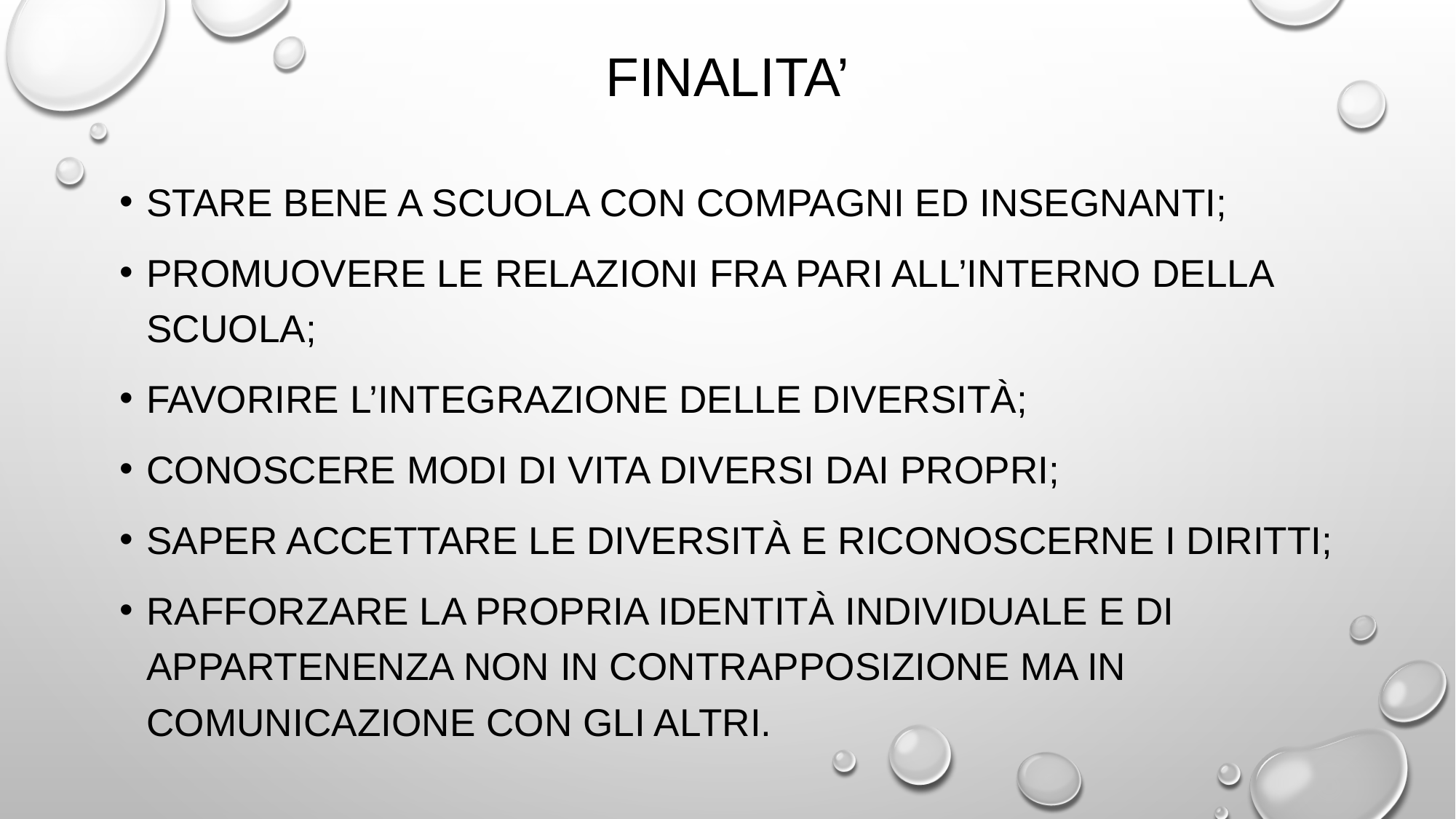

# FINALITA’
Stare bene a scuola con compagni ed insegnanti;
Promuovere le relazioni fra pari all’interno della scuola;
Favorire l’integrazione delle diversità;
Conoscere modi di vita diversi dai propri;
Saper accettare le diversità e riconoscerne i diritti;
Rafforzare la propria identità individuale e di appartenenza non in contrapposizione ma in comunicazione con gli altri.